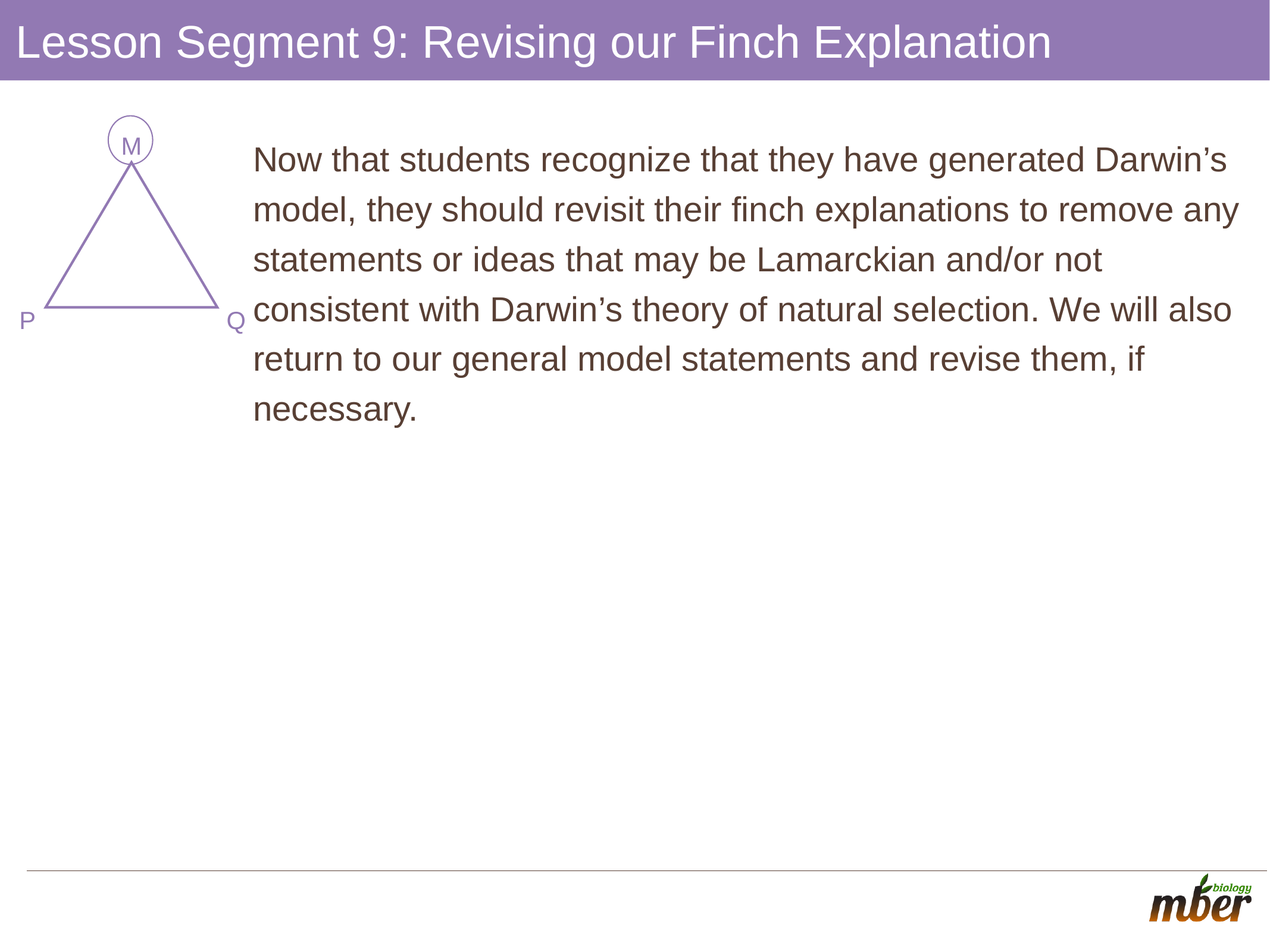

# Lesson Segment 9: Revising our Finch Explanation

Now that students recognize that they have generated Darwin’s model, they should revisit their finch explanations to remove any statements or ideas that may be Lamarckian and/or not consistent with Darwin’s theory of natural selection. We will also return to our general model statements and revise them, if necessary.
M

Q
P